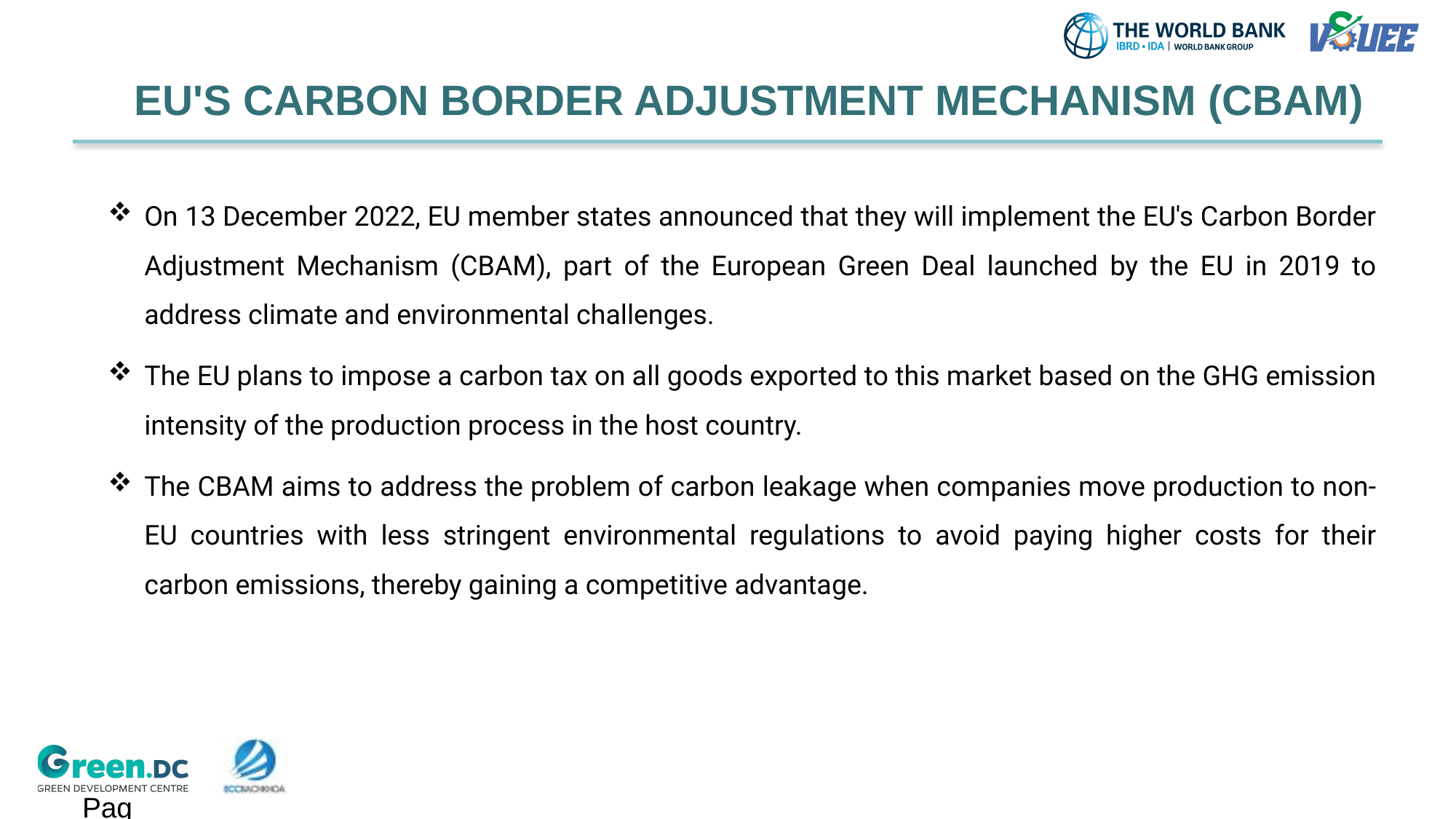

# EU'S CARBON BORDER ADJUSTMENT MECHANISM (CBAM)
On 13 December 2022, EU member states announced that they will implement the EU's Carbon Border Adjustment Mechanism (CBAM), part of the European Green Deal launched by the EU in 2019 to address climate and environmental challenges.
The EU plans to impose a carbon tax on all goods exported to this market based on the GHG emission intensity of the production process in the host country.
The CBAM aims to address the problem of carbon leakage when companies move production to non-EU countries with less stringent environmental regulations to avoid paying higher costs for their carbon emissions, thereby gaining a competitive advantage.
Page 37